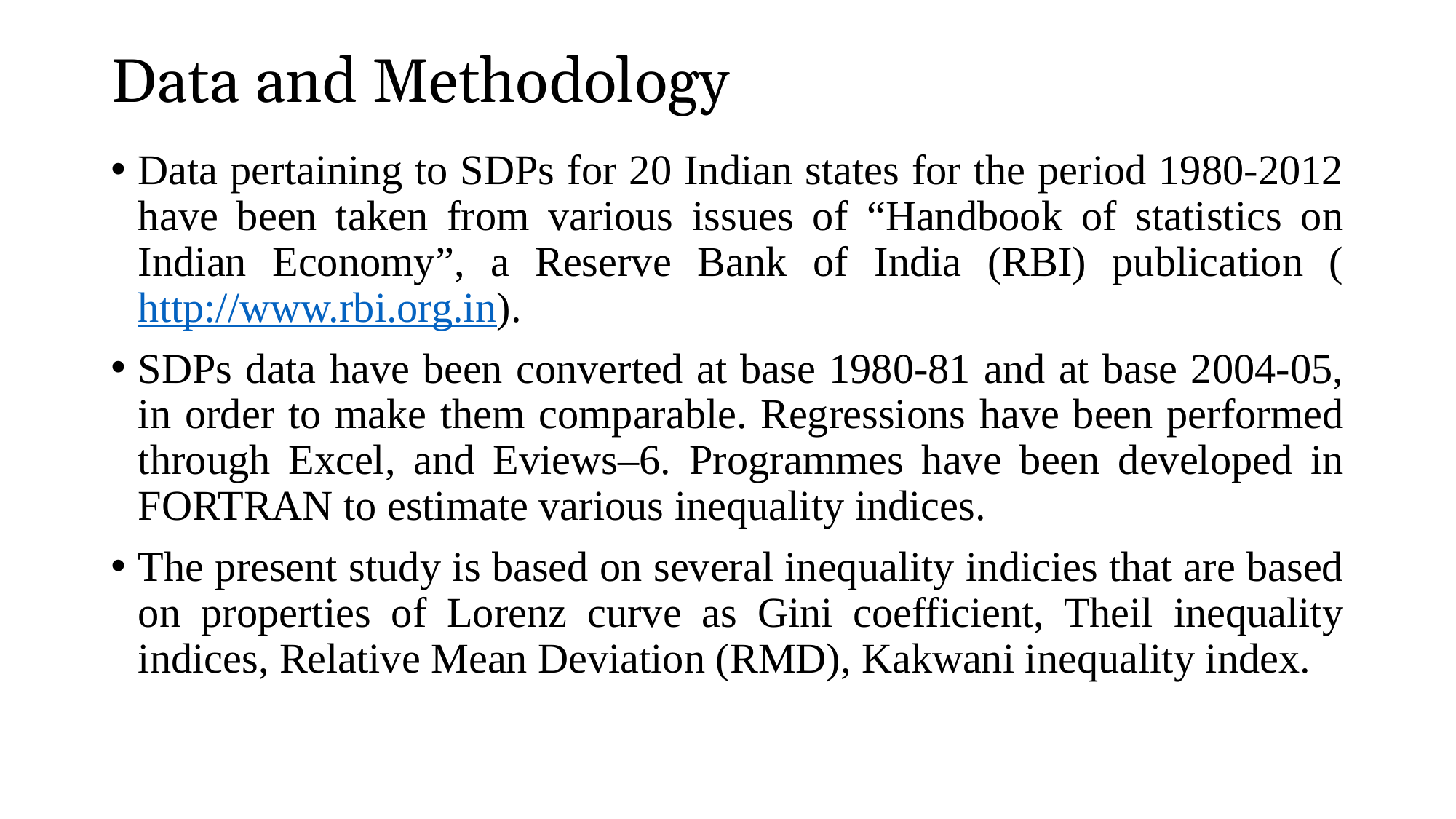

# Data and Methodology
Data pertaining to SDPs for 20 Indian states for the period 1980-2012 have been taken from various issues of “Handbook of statistics on Indian Economy”, a Reserve Bank of India (RBI) publication (http://www.rbi.org.in).
SDPs data have been converted at base 1980-81 and at base 2004-05, in order to make them comparable. Regressions have been performed through Excel, and Eviews–6. Programmes have been developed in FORTRAN to estimate various inequality indices.
The present study is based on several inequality indicies that are based on properties of Lorenz curve as Gini coefficient, Theil inequality indices, Relative Mean Deviation (RMD), Kakwani inequality index.